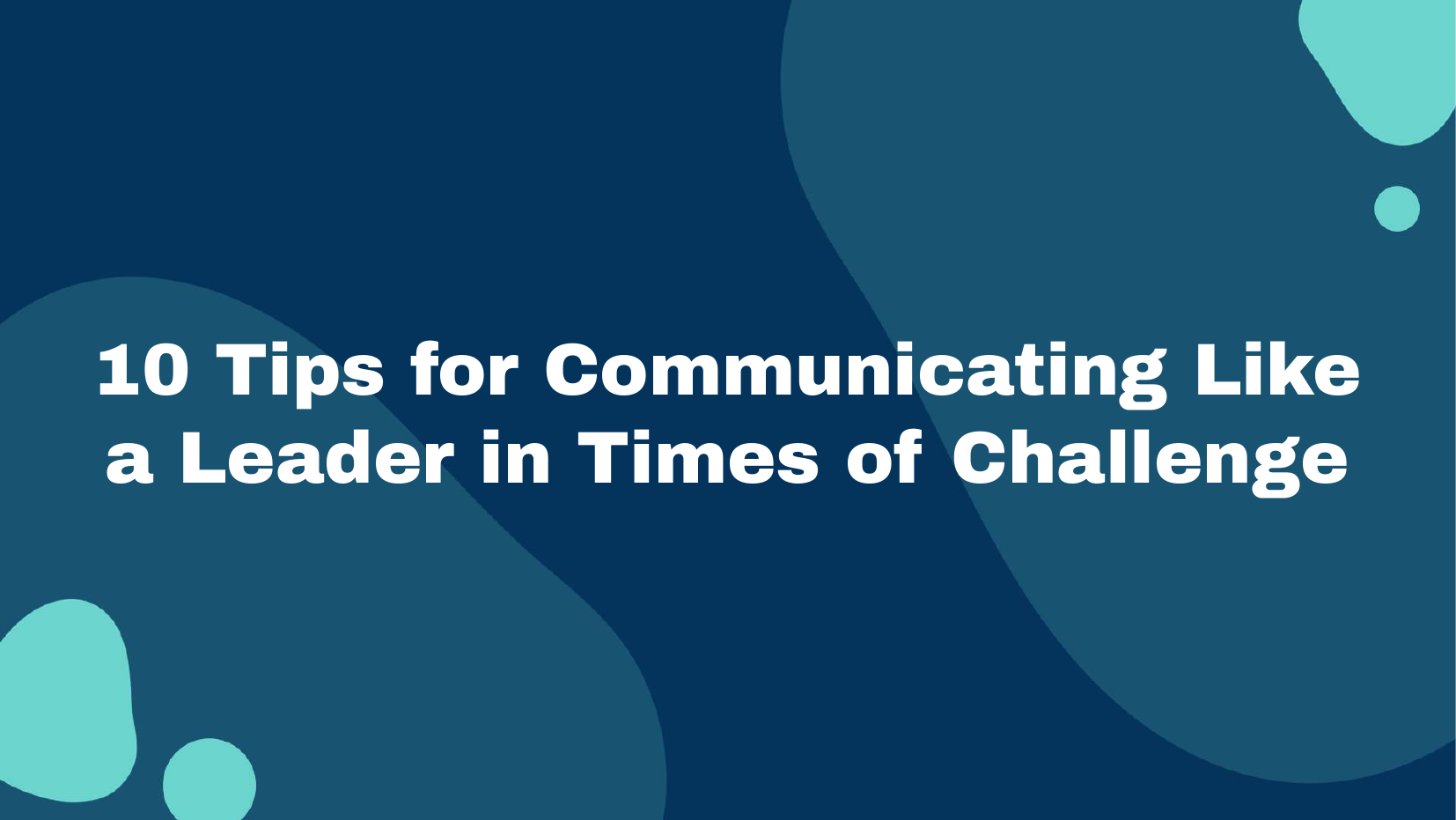

# 10 Tips for Communicating Like a Leader in Times of Challenge